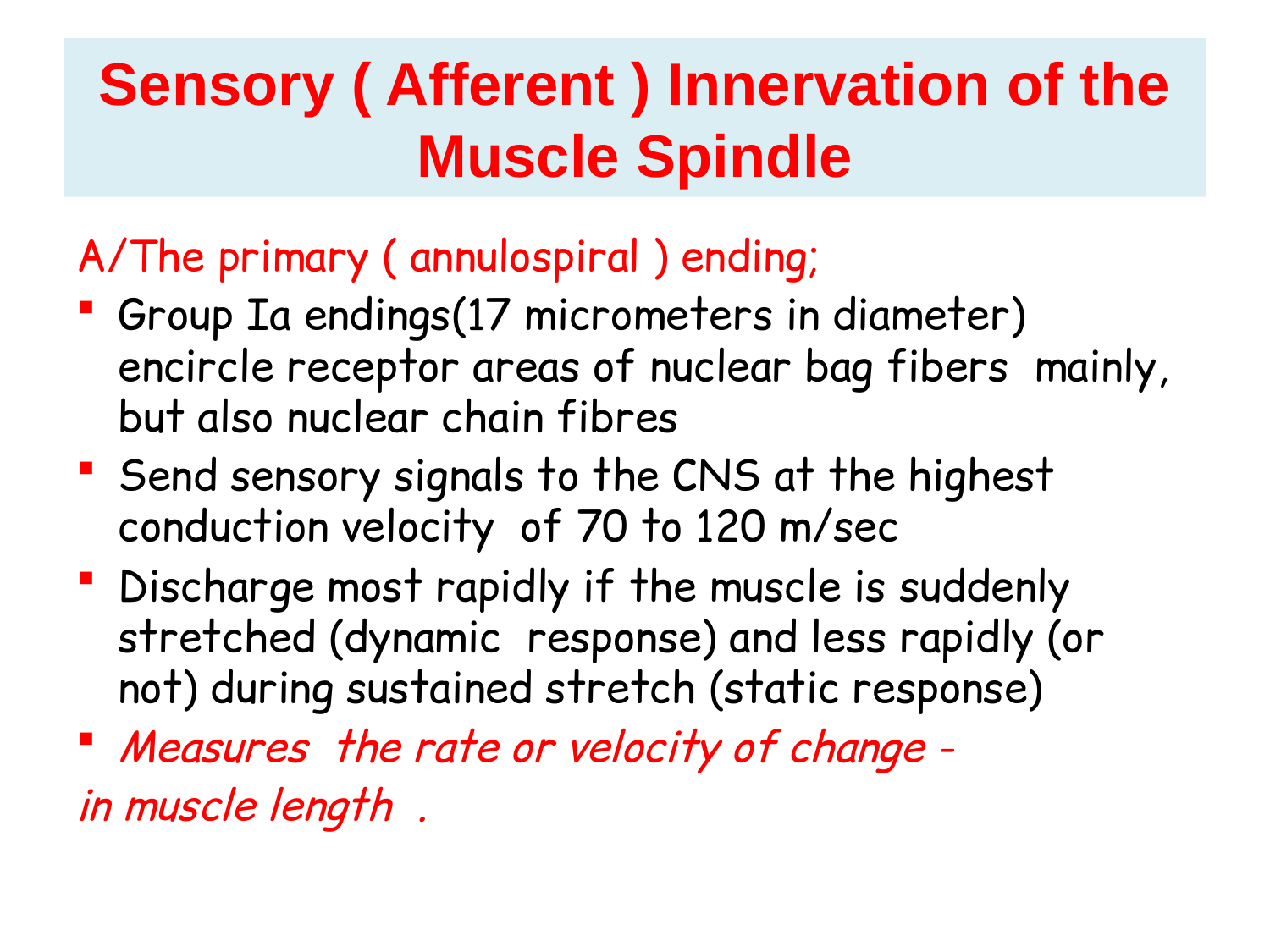

# Sensory ( Afferent ) Innervation of the Muscle Spindle
A/The primary ( annulospiral ) ending;
Group Ia endings(17 micrometers in diameter) encircle receptor areas of nuclear bag fibers  mainly, but also nuclear chain fibres
Send sensory signals to the CNS at the highest conduction velocity  of 70 to 120 m/sec
Discharge most rapidly if the muscle is suddenly stretched (dynamic  response) and less rapidly (or not) during sustained stretch (static response)
Measures  the rate or velocity of change -
in muscle length  .